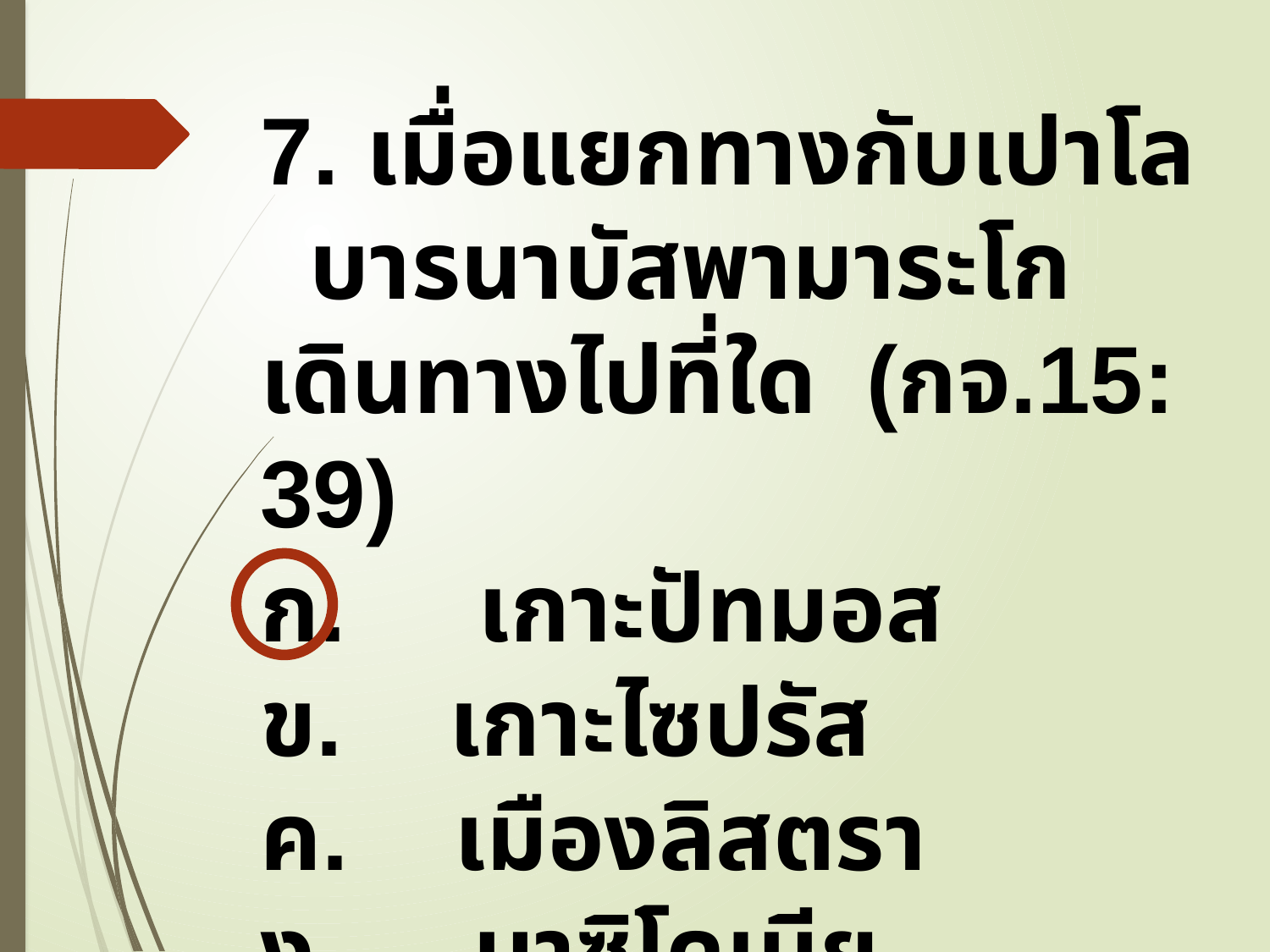

7. เมื่อแยกทางกับเปาโล   บารนาบัสพามาระโก  เดินทางไปที่ใด  (กจ.15: 39)
ก.     เกาะปัทมอส
ข.    เกาะไซปรัส
ค.    เมืองลิสตรา
ง.     มาซิโดเนีย